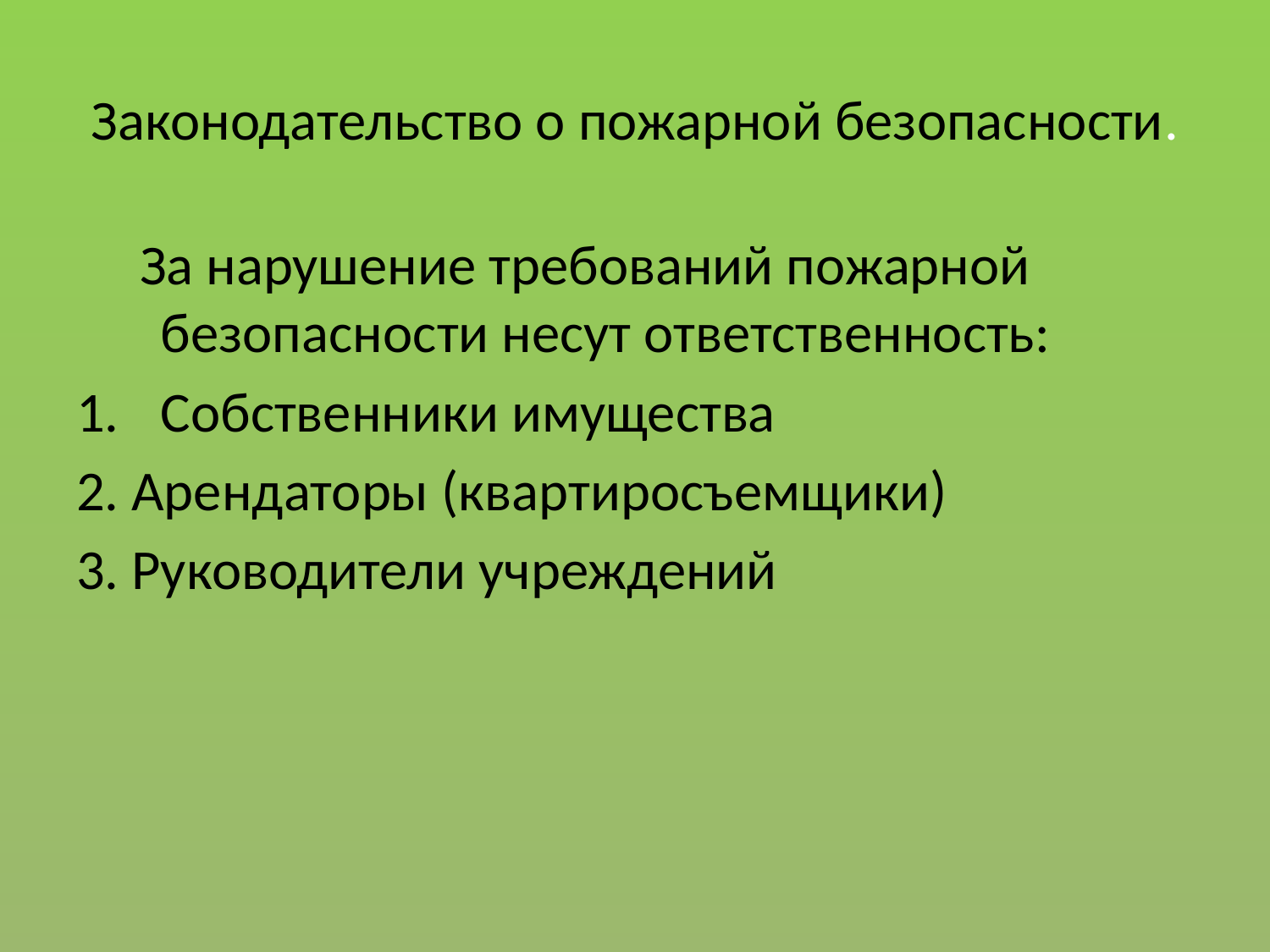

# Законодательство о пожарной безопасности.
     За нарушение требований пожарной безопасности несут ответственность:
Собственники имущества
2. Арендаторы (квартиросъемщики)
3. Руководители учреждений